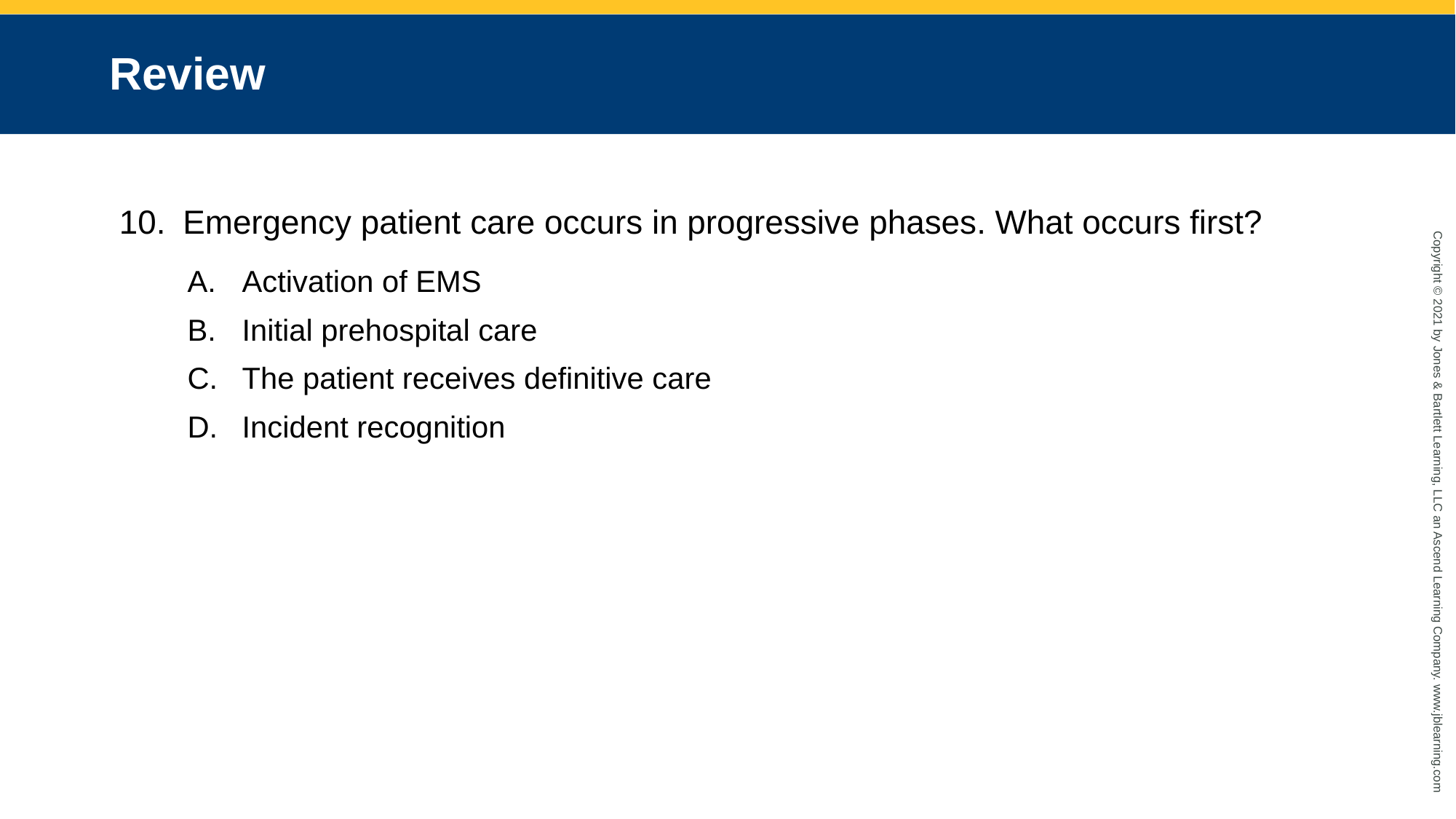

# Review
Emergency patient care occurs in progressive phases. What occurs first?
Activation of EMS
Initial prehospital care
The patient receives definitive care
Incident recognition